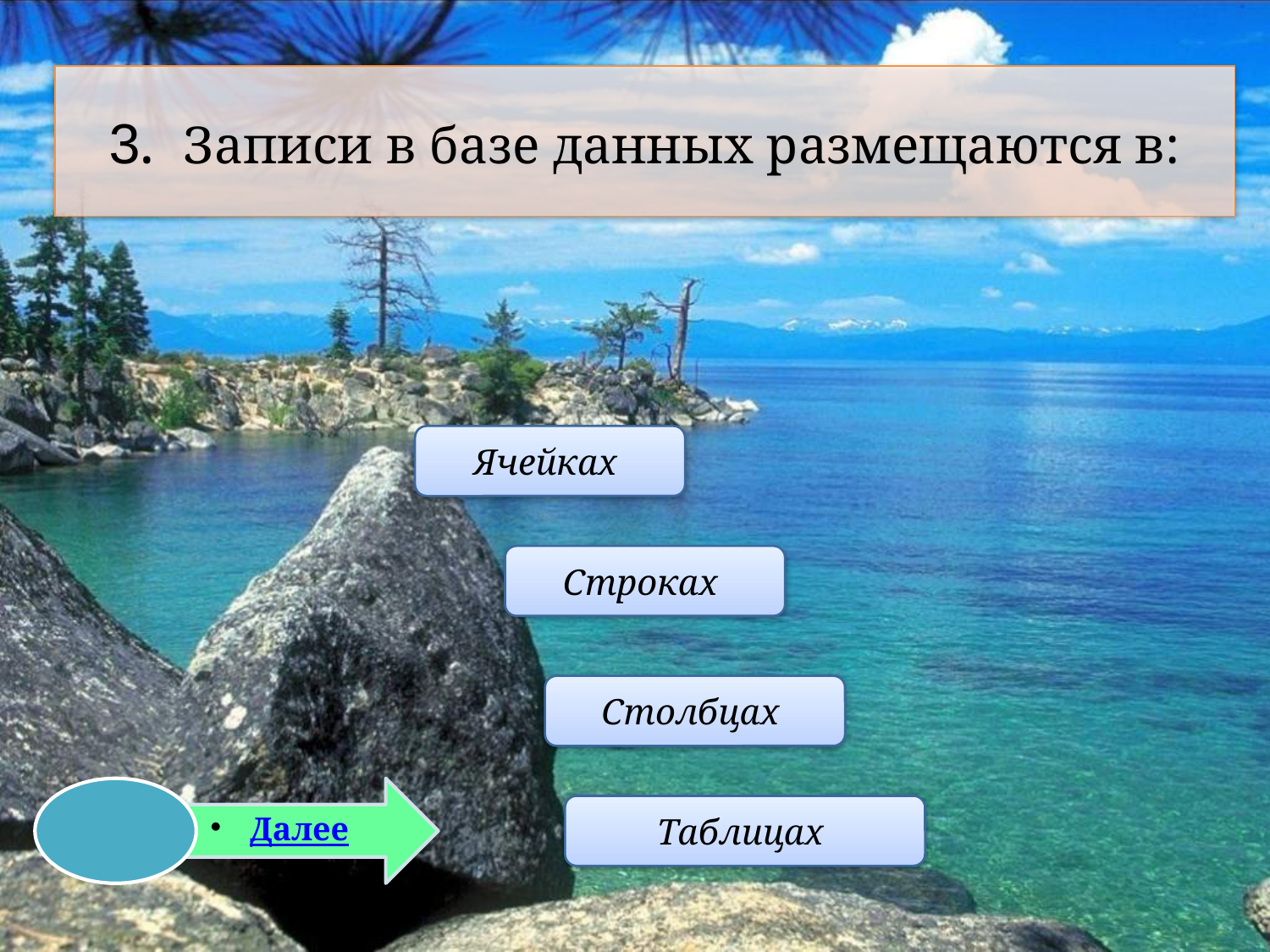

# 3.  Записи в базе данных размещаются в:
Ячейках
Строках
Столбцах
Далее
Таблицах